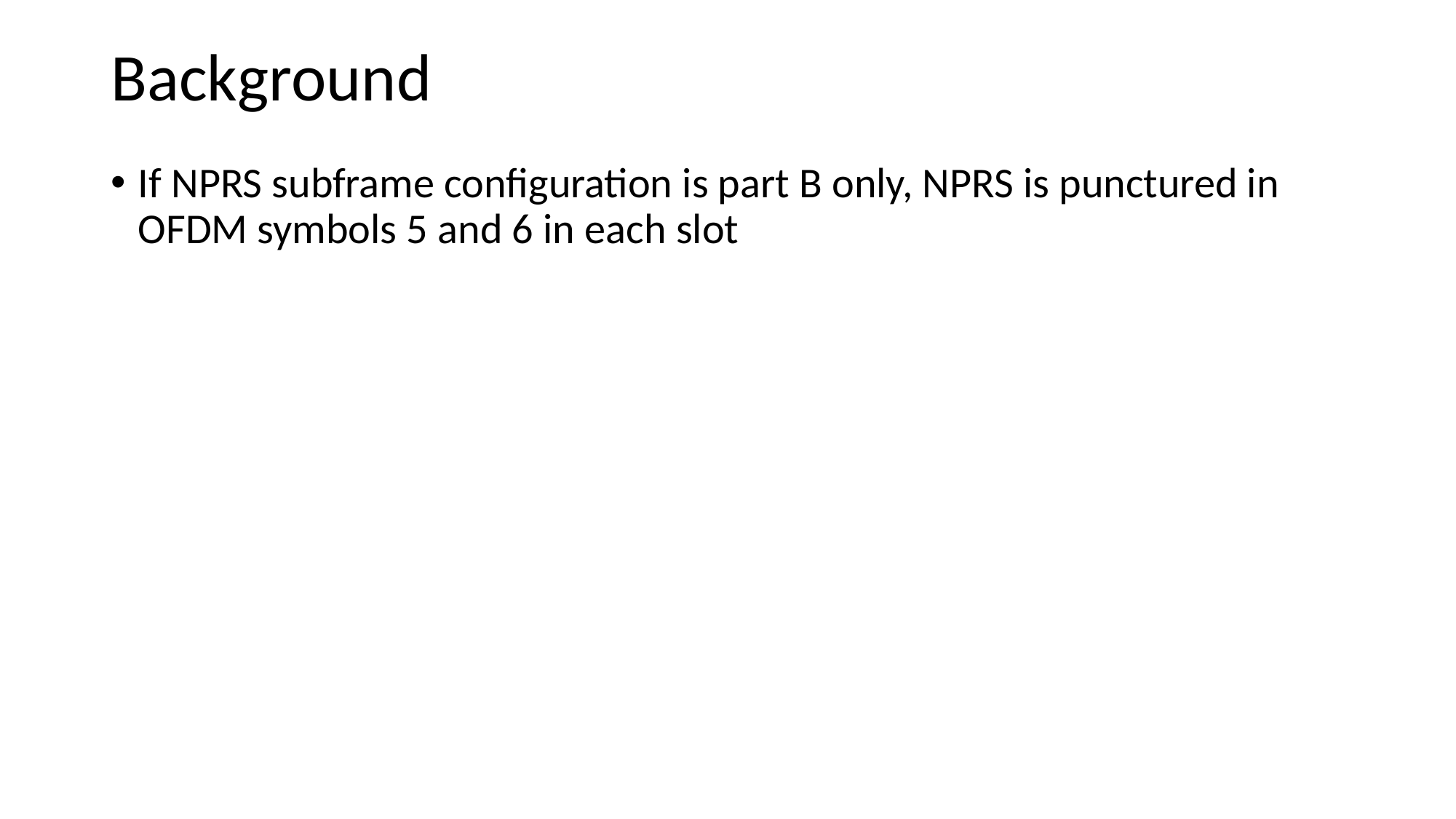

# Background
If NPRS subframe configuration is part B only, NPRS is punctured in OFDM symbols 5 and 6 in each slot